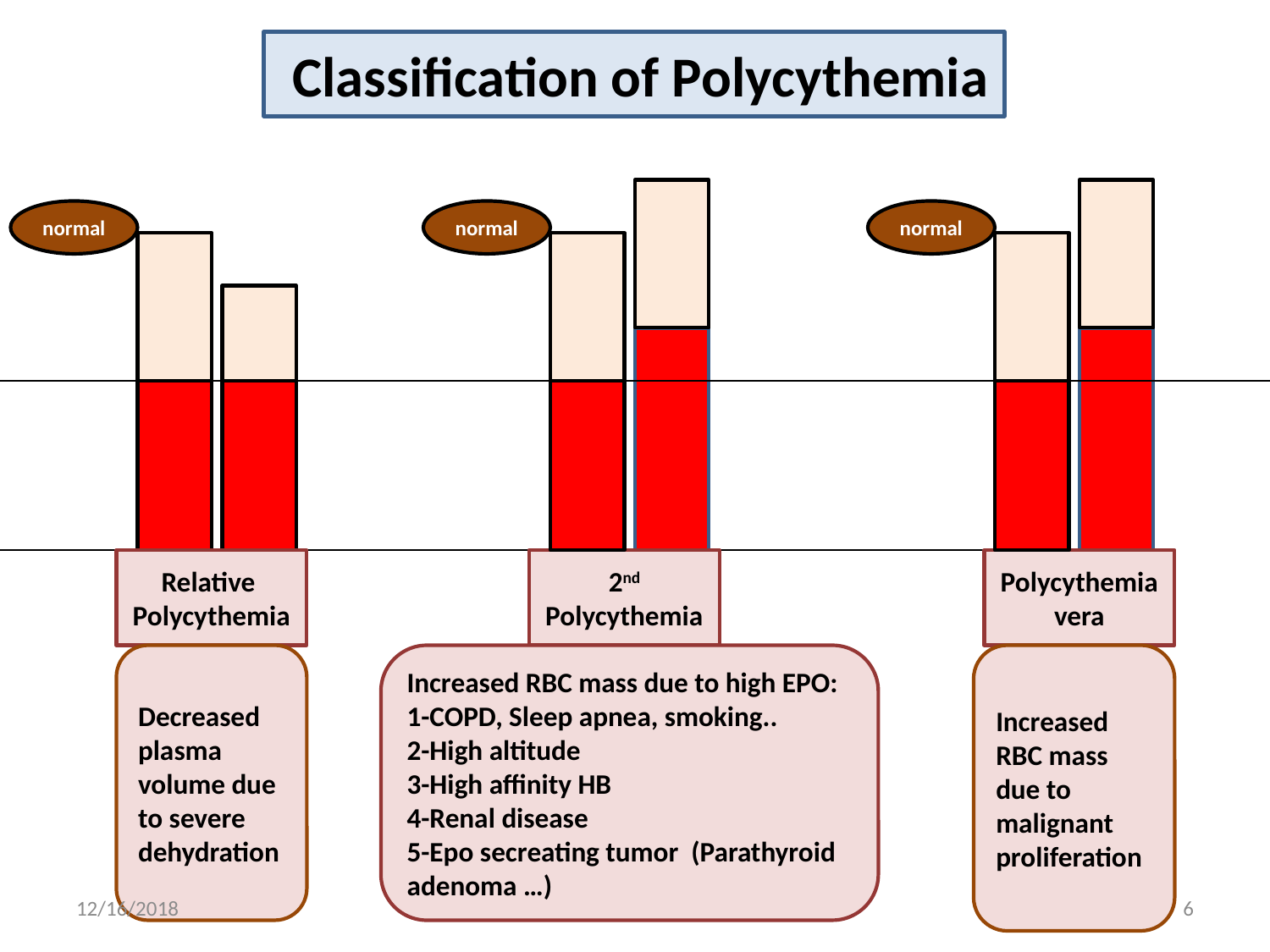

Classification of Polycythemia

normal
normal
normal

Relative
Polycythemia
2nd Polycythemia
Polycythemia vera
Decreased plasma volume due to severe dehydration
Increased RBC mass due to high EPO:
1-COPD, Sleep apnea, smoking..
2-High altitude
3-High affinity HB
4-Renal disease
5-Epo secreating tumor  (Parathyroid adenoma …)
Increased RBC mass due to malignant proliferation
12/16/2018
6